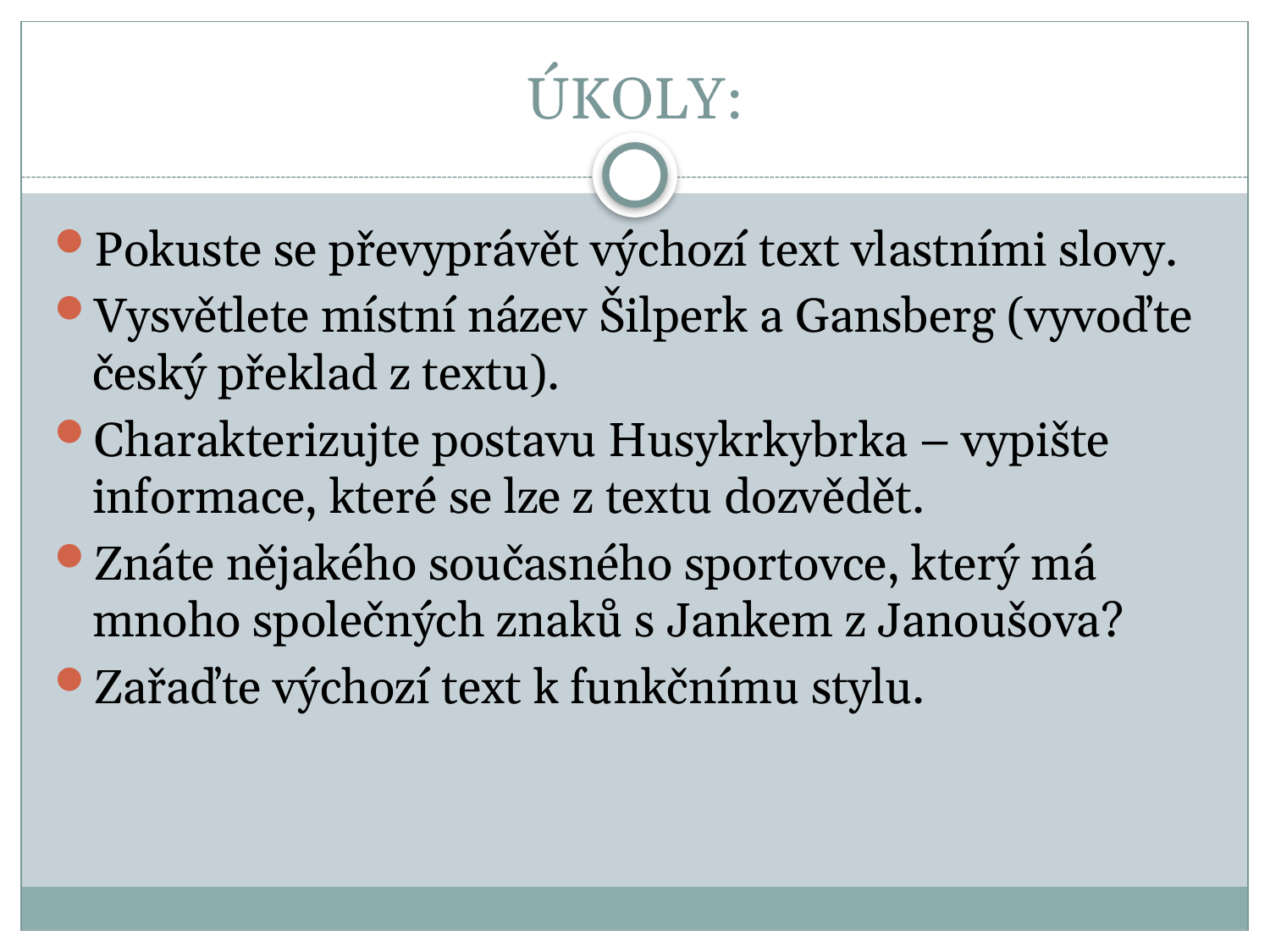

# ÚKOLY:
Pokuste se převyprávět výchozí text vlastními slovy.
Vysvětlete místní název Šilperk a Gansberg (vyvoďte český překlad z textu).
Charakterizujte postavu Husykrkybrka – vypište informace, které se lze z textu dozvědět.
Znáte nějakého současného sportovce, který má mnoho společných znaků s Jankem z Janoušova?
Zařaďte výchozí text k funkčnímu stylu.